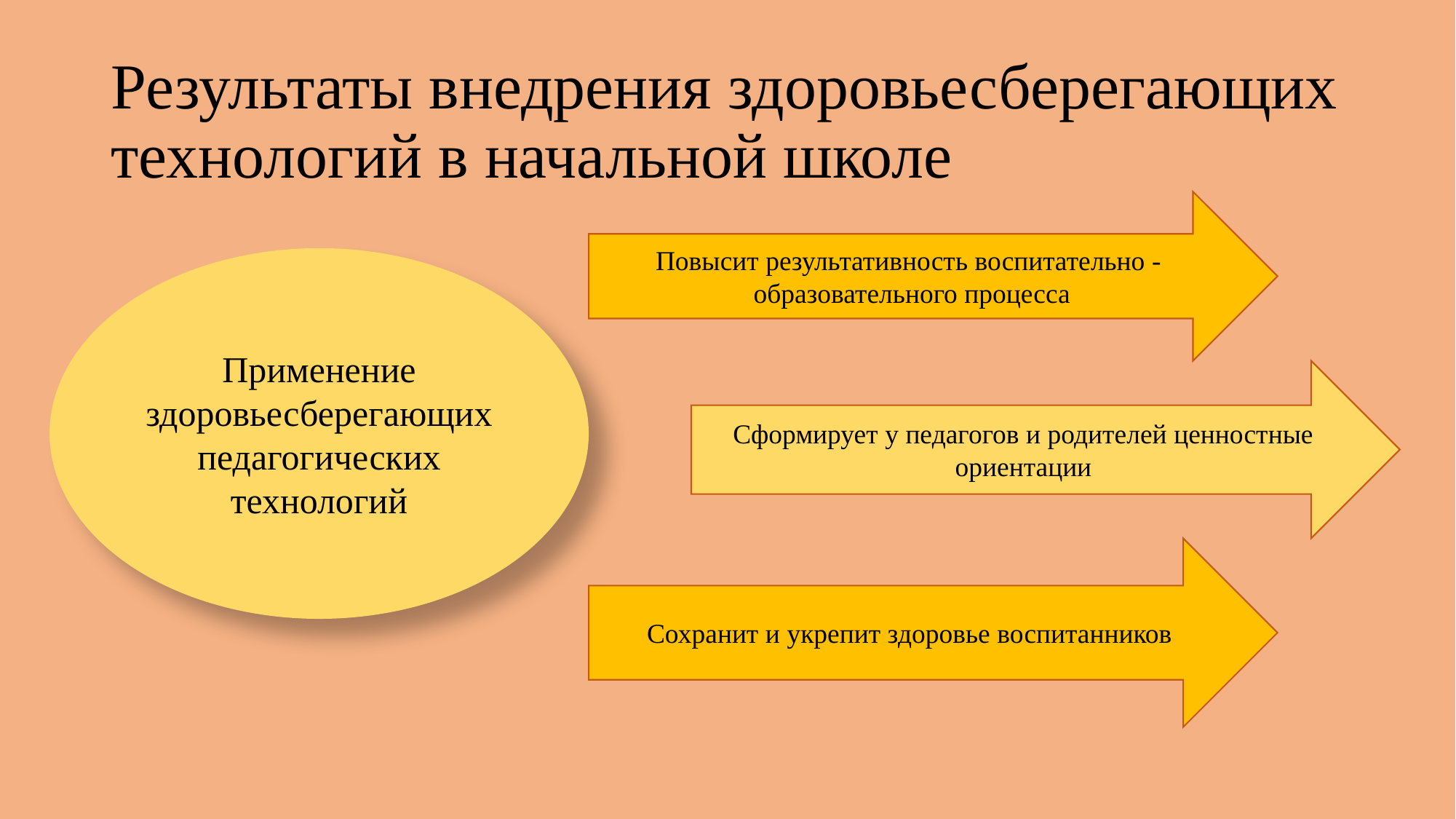

# Результаты внедрения здоровьесберегающих технологий в начальной школе
Повысит результативность воспитательно -
образовательного процесса
Применение здоровьесберегающих педагогических технологий
Сформирует у педагогов и родителей ценностные ориентации
Сохранит и укрепит здоровье воспитанников